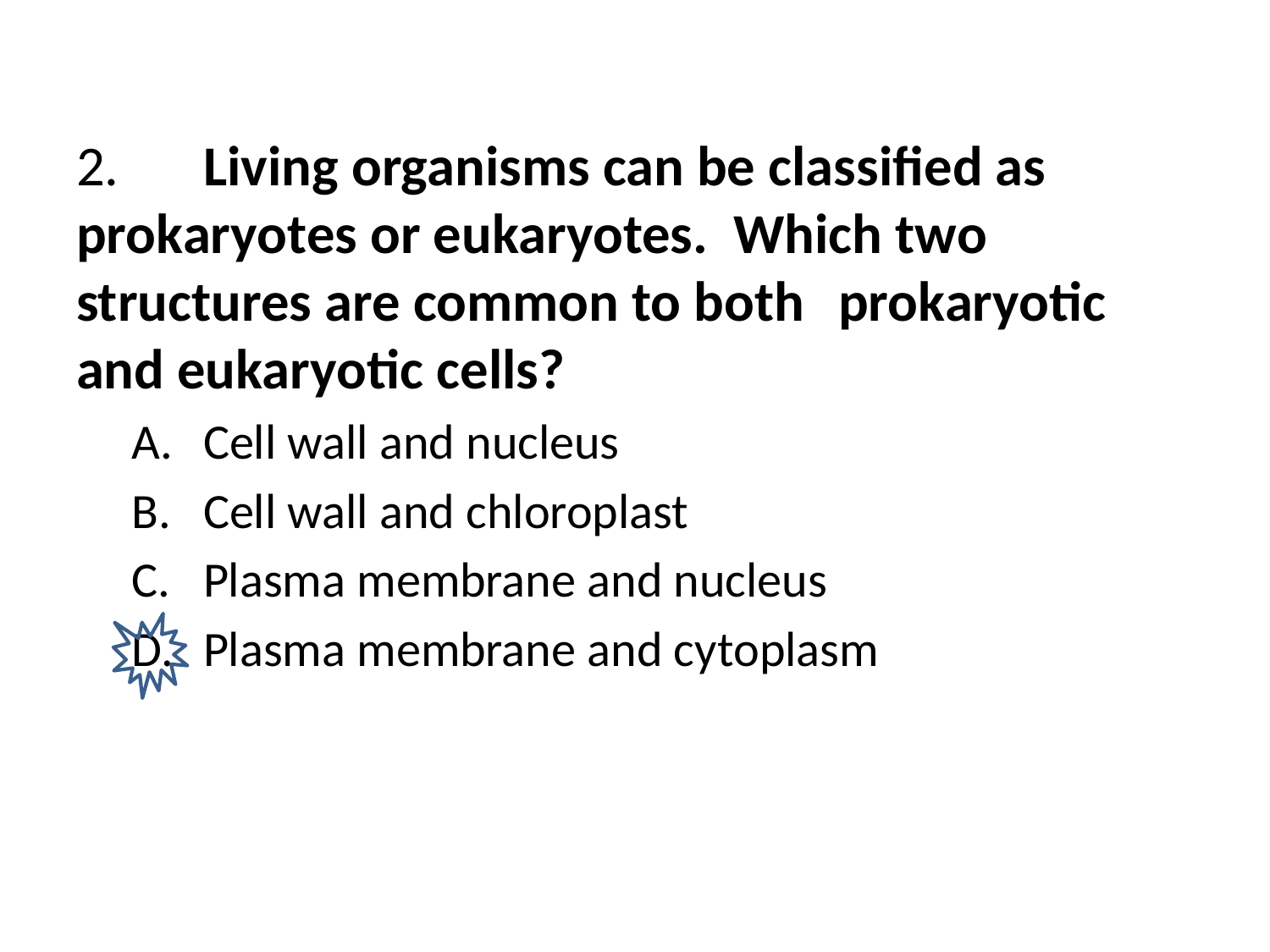

2.	Living organisms can be classified as 	prokaryotes or eukaryotes.  Which two 	structures are common to both 	prokaryotic and eukaryotic cells?
Cell wall and nucleus
Cell wall and chloroplast
Plasma membrane and nucleus
Plasma membrane and cytoplasm